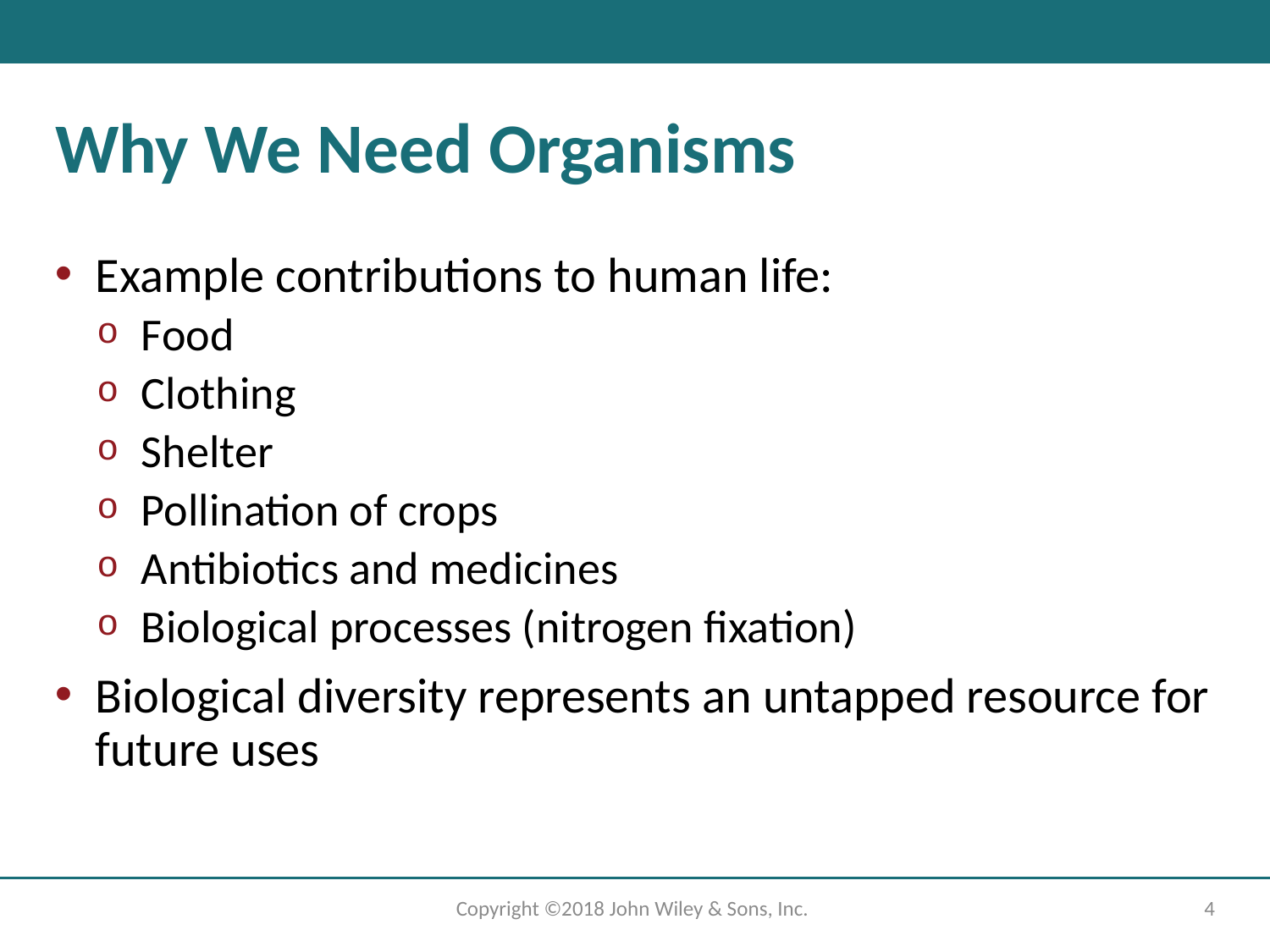

# Why We Need Organisms
Example contributions to human life:
Food
Clothing
Shelter
Pollination of crops
Antibiotics and medicines
Biological processes (nitrogen fixation)
Biological diversity represents an untapped resource for future uses
Copyright ©2018 John Wiley & Sons, Inc.
4